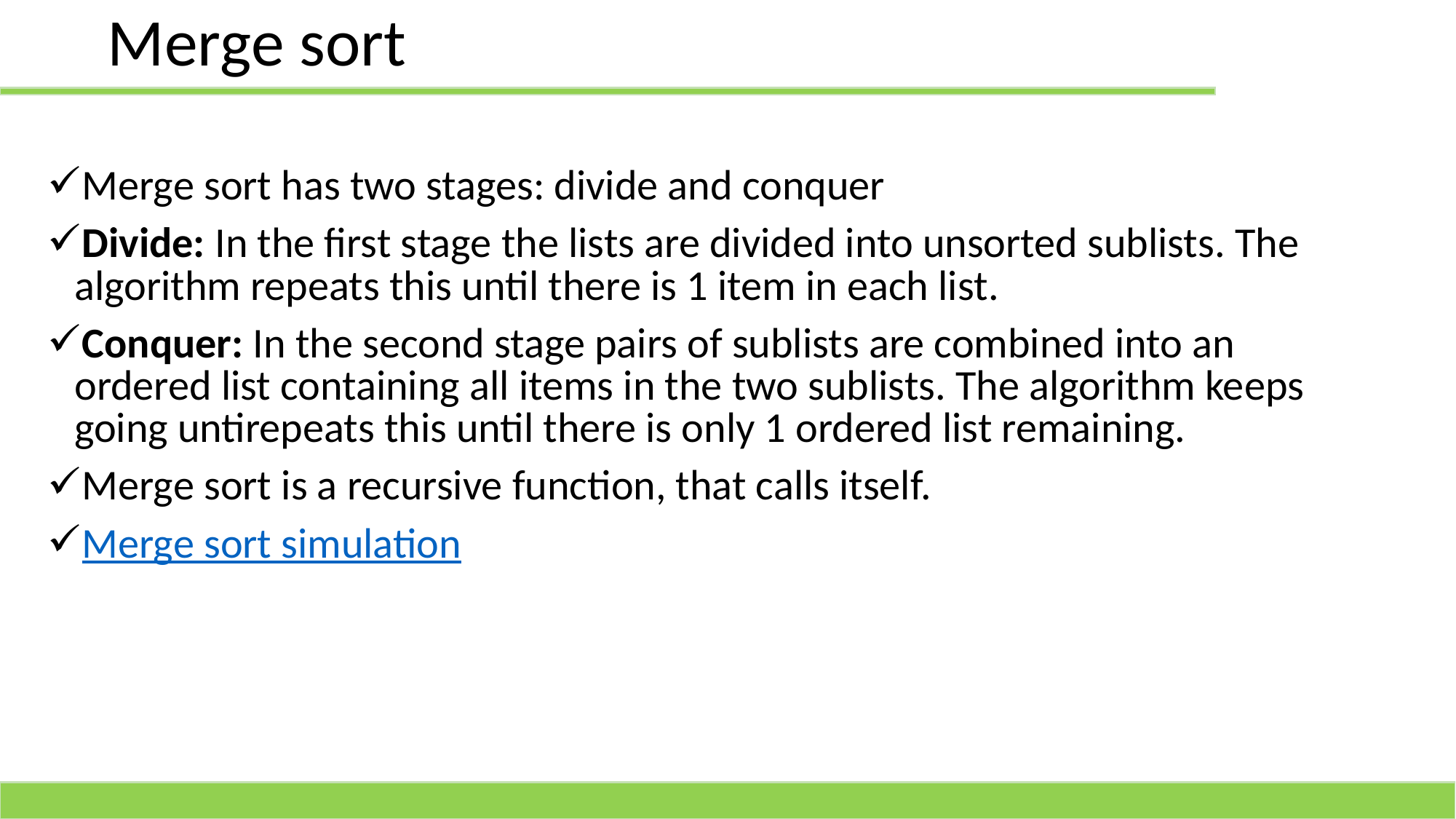

# Merge sort
Merge sort has two stages: divide and conquer
Divide: In the first stage the lists are divided into unsorted sublists. The algorithm repeats this until there is 1 item in each list.
Conquer: In the second stage pairs of sublists are combined into an ordered list containing all items in the two sublists. The algorithm keeps going untirepeats this until there is only 1 ordered list remaining.
Merge sort is a recursive function, that calls itself.
Merge sort simulation